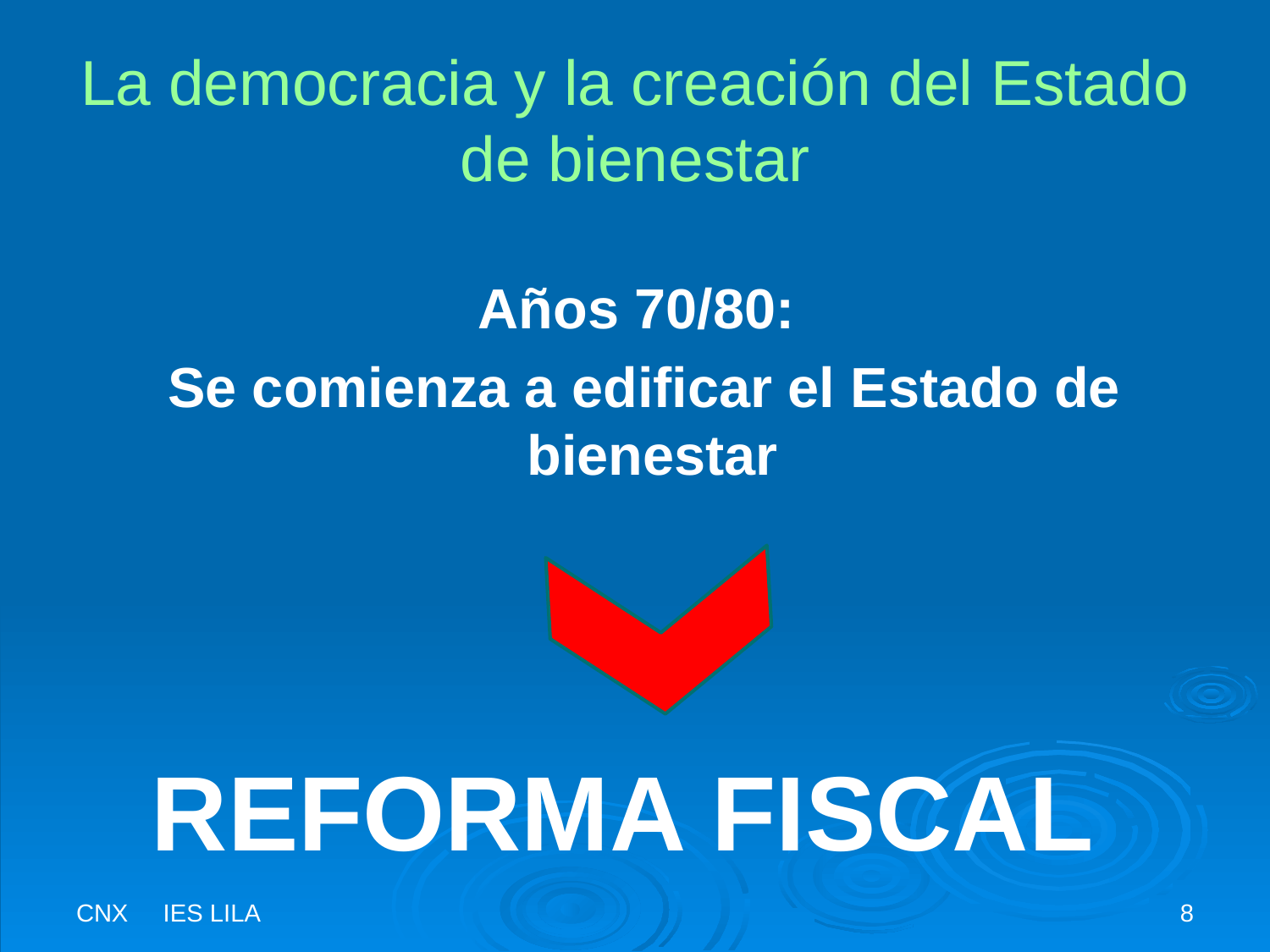

# La democracia y la creación del Estado de bienestar
Años 70/80:
 Se comienza a edificar el Estado de bienestar

REFORMA FISCAL

CNX     IES LILA
8